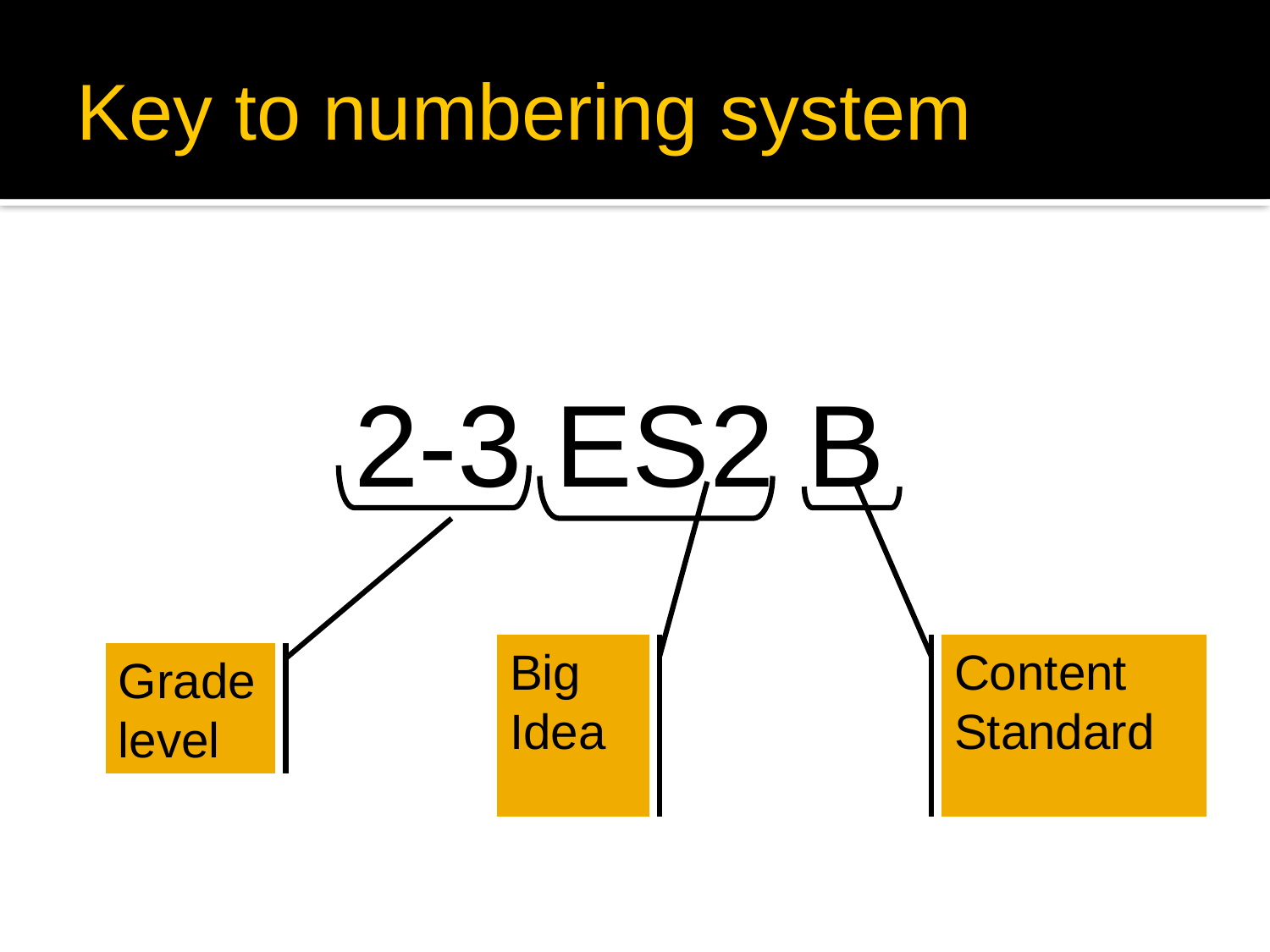

# Key to numbering system

2-3 ES2 B

Big Idea
Content Standard
Grade level